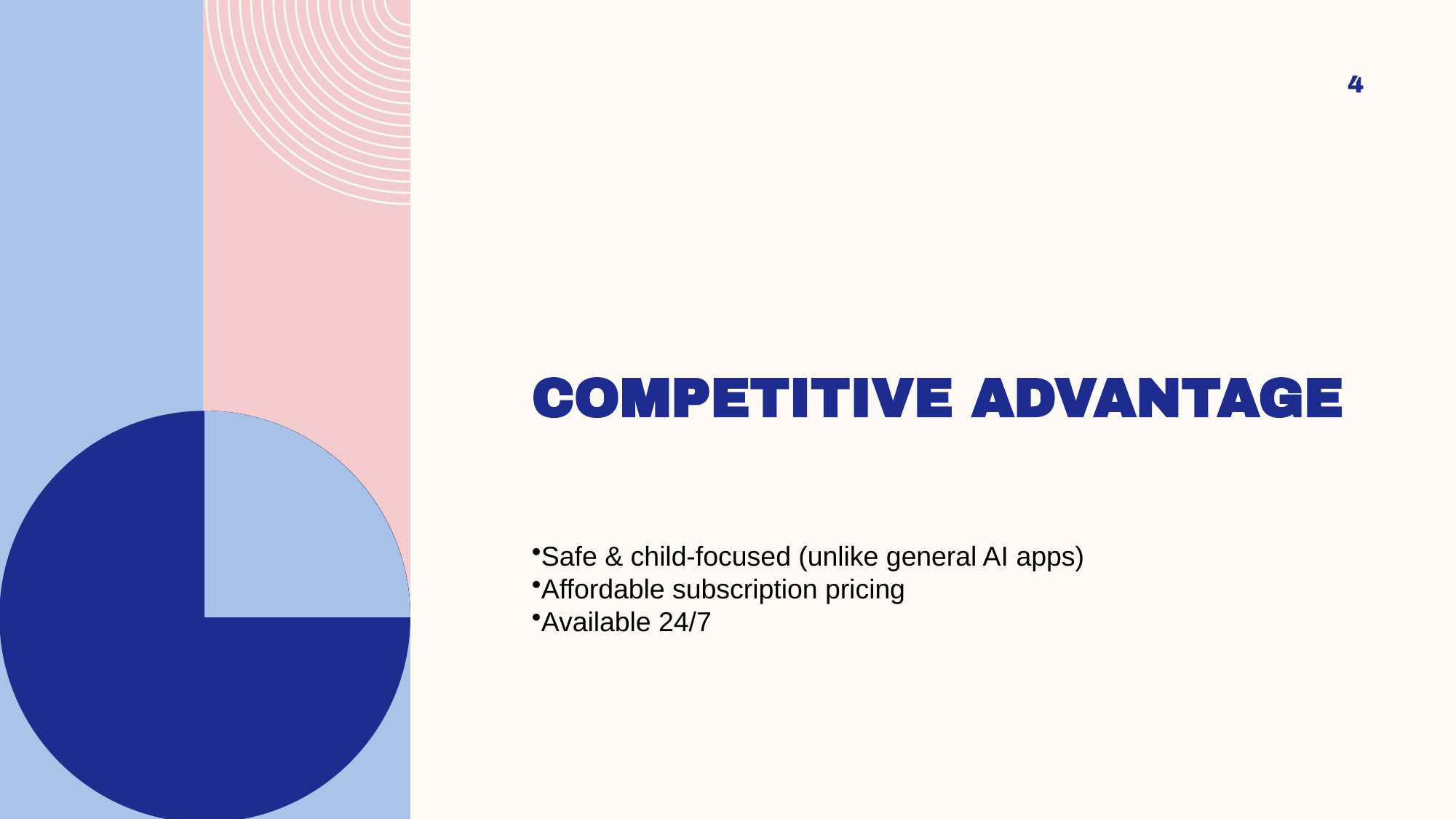

4
# Competitive Advantage
Safe & child-focused (unlike general AI apps)
Affordable subscription pricing
Available 24/7